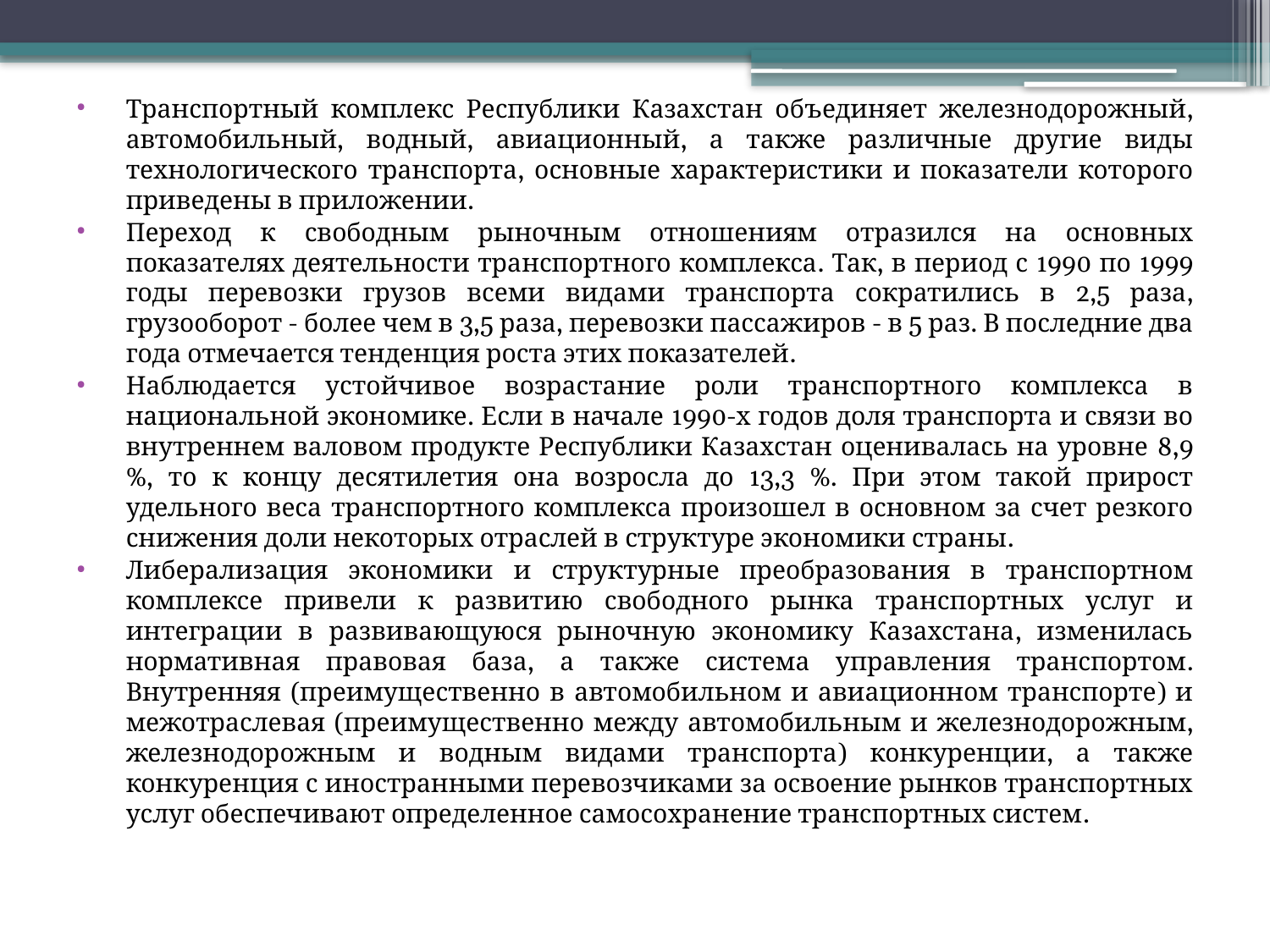

Транспортный комплекс Республики Казахстан объединяет железнодорожный, автомобильный, водный, авиационный, а также различные другие виды технологического транспорта, основные характеристики и показатели которого приведены в приложении.
Переход к свободным рыночным отношениям отразился на основных показателях деятельности транспортного комплекса. Так, в период с 1990 по 1999 годы перевозки грузов всеми видами транспорта сократились в 2,5 раза, грузооборот - более чем в 3,5 раза, перевозки пассажиров - в 5 раз. В последние два года отмечается тенденция роста этих показателей.
Наблюдается устойчивое возрастание роли транспортного комплекса в национальной экономике. Если в начале 1990-х годов доля транспорта и связи во внутреннем валовом продукте Республики Казахстан оценивалась на уровне 8,9 %, то к концу десятилетия она возросла до 13,3 %. При этом такой прирост удельного веса транспортного комплекса произошел в основном за счет резкого снижения доли некоторых отраслей в структуре экономики страны.
Либерализация экономики и структурные преобразования в транспортном комплексе привели к развитию свободного рынка транспортных услуг и интеграции в развивающуюся рыночную экономику Казахстана, изменилась нормативная правовая база, а также система управления транспортом. Внутренняя (преимущественно в автомобильном и авиационном транспорте) и межотраслевая (преимущественно между автомобильным и железнодорожным, железнодорожным и водным видами транспорта) конкуренции, а также конкуренция с иностранными перевозчиками за освоение рынков транспортных услуг обеспечивают определенное самосохранение транспортных систем.